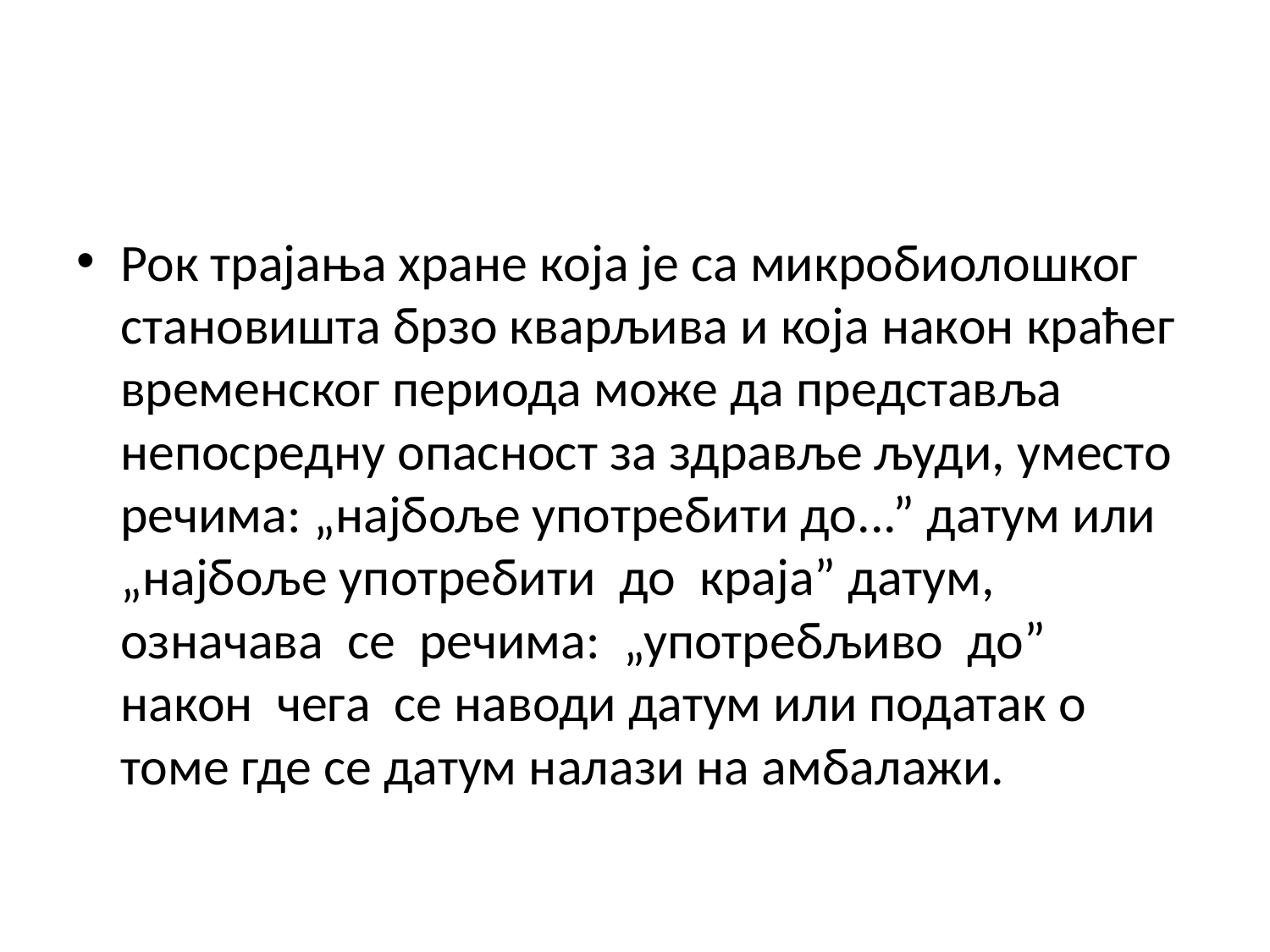

Рок трајања хране која је са микробиолошког становишта брзо кварљива и која након краћег временског периода може да представља непосредну опасност за здравље људи, уместо речима: „најбоље употребити до...” датум или „најбоље употребити  до  краја” датум,  означава  се  речима:  „употребљиво  до”  након  чега  се наводи датум или податак о томе где се датум налази на амбалажи.